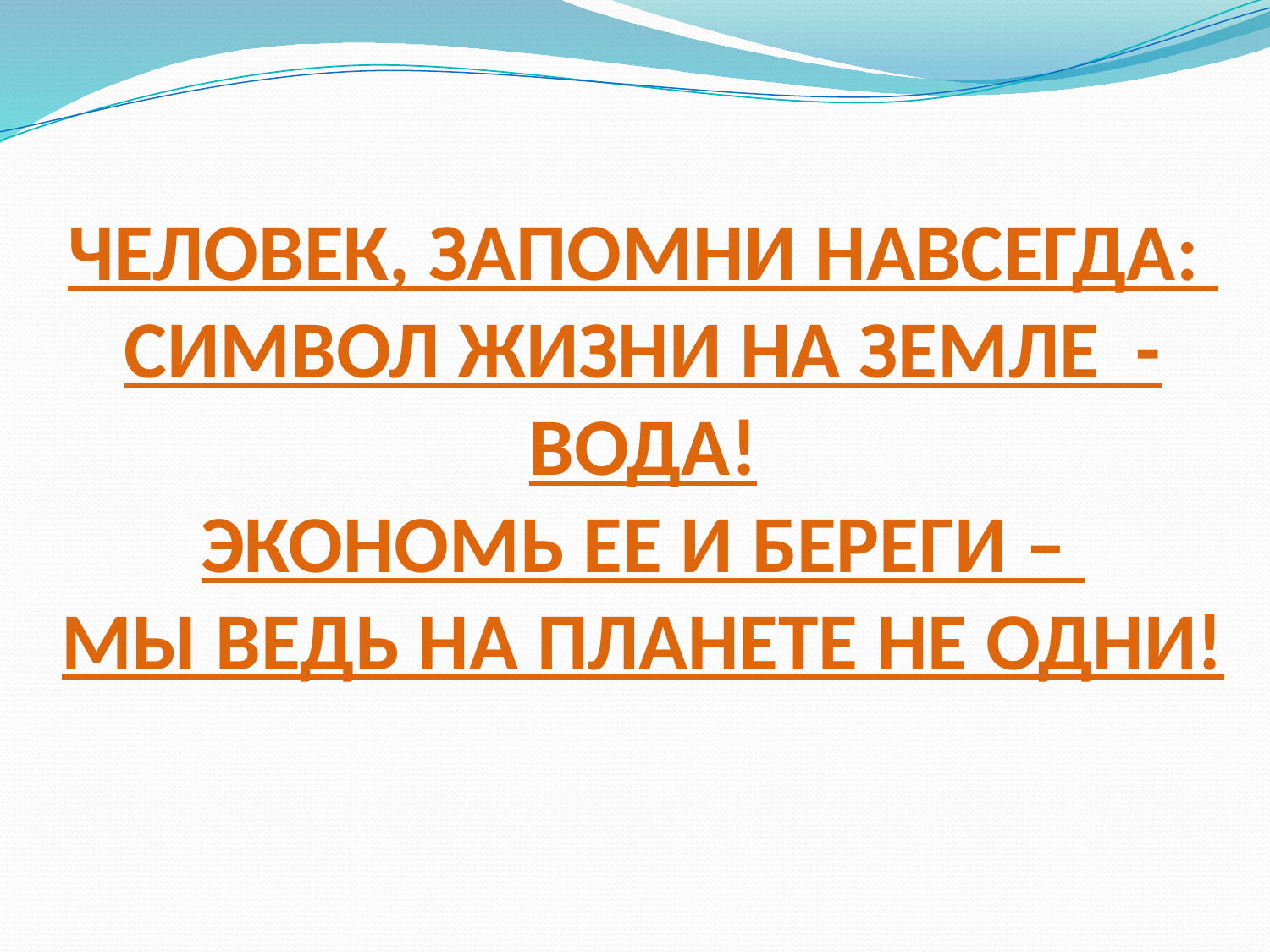

# ЧЕЛОВЕК, ЗАПОМНИ НАВСЕГДА: СИМВОЛ ЖИЗНИ НА ЗЕМЛЕ  - ВОДА! ЭКОНОМЬ ЕЕ И БЕРЕГИ – МЫ ВЕДЬ НА ПЛАНЕТЕ НЕ ОДНИ!